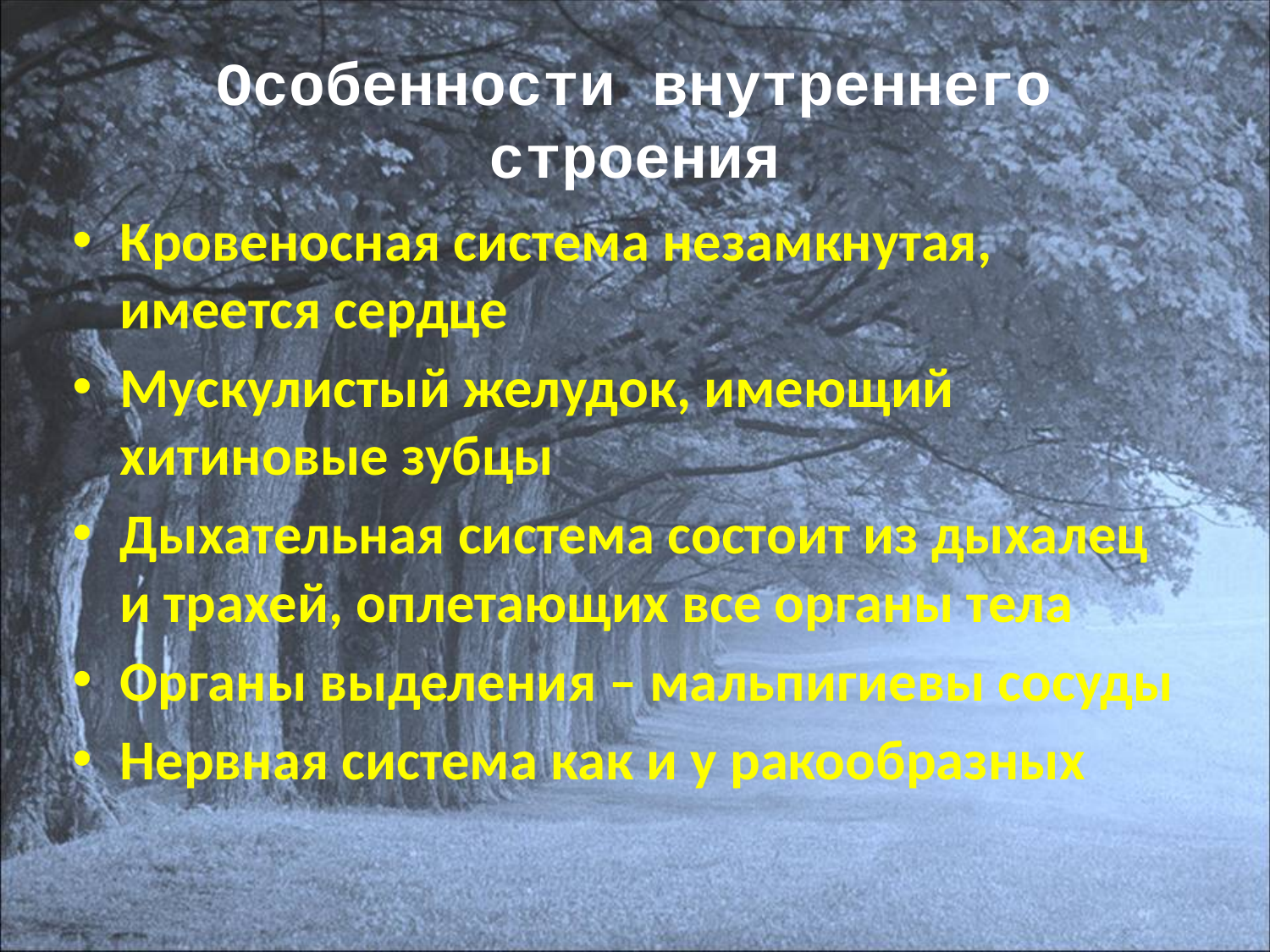

# Особенности внутреннего строения
Кровеносная система незамкнутая, имеется сердце
Мускулистый желудок, имеющий хитиновые зубцы
Дыхательная система состоит из дыхалец и трахей, оплетающих все органы тела
Органы выделения – мальпигиевы сосуды
Нервная система как и у ракообразных